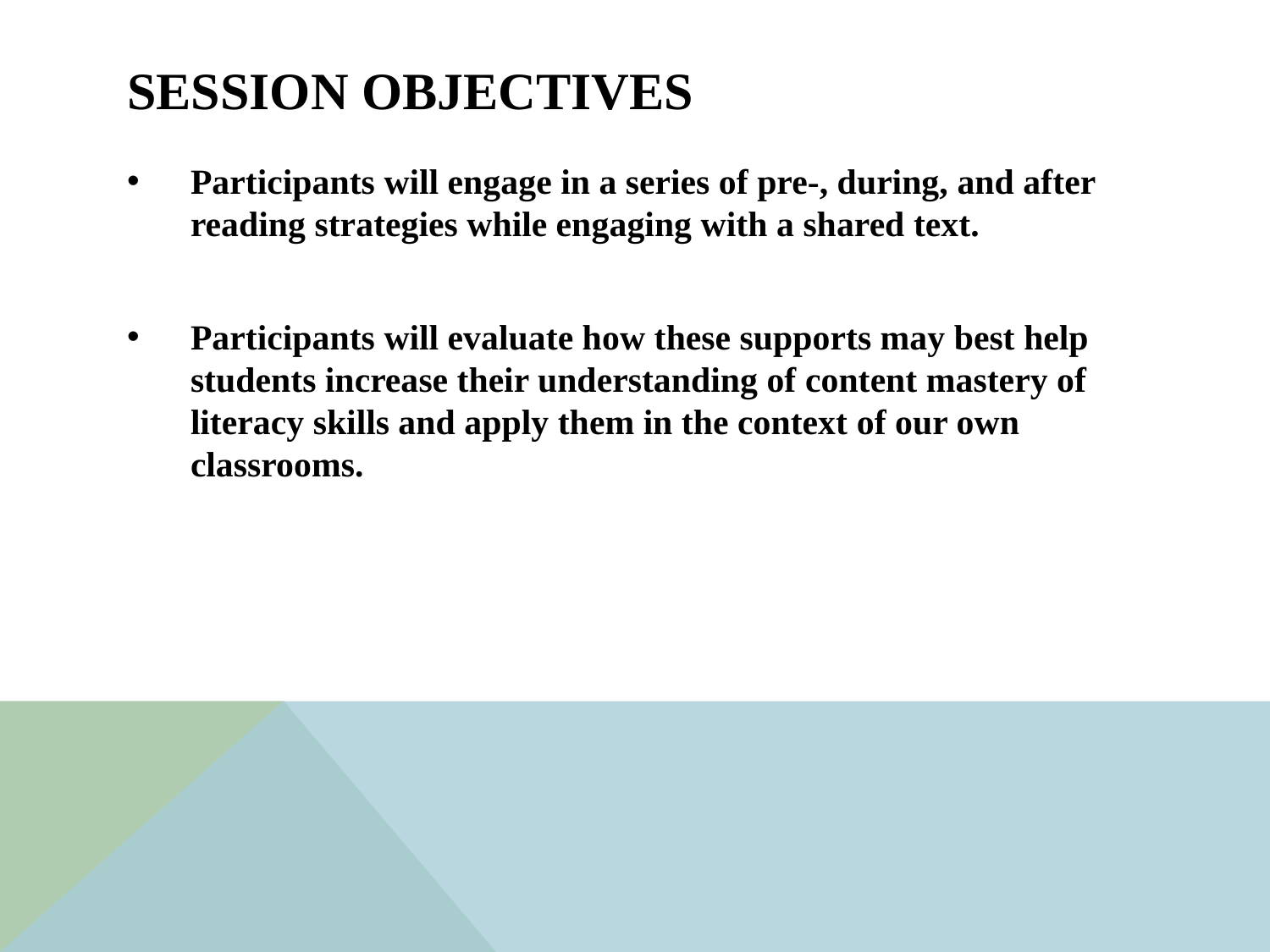

# Session Objectives
Participants will engage in a series of pre-, during, and after reading strategies while engaging with a shared text.

Participants will evaluate how these supports may best help students increase their understanding of content mastery of literacy skills and apply them in the context of our own classrooms.